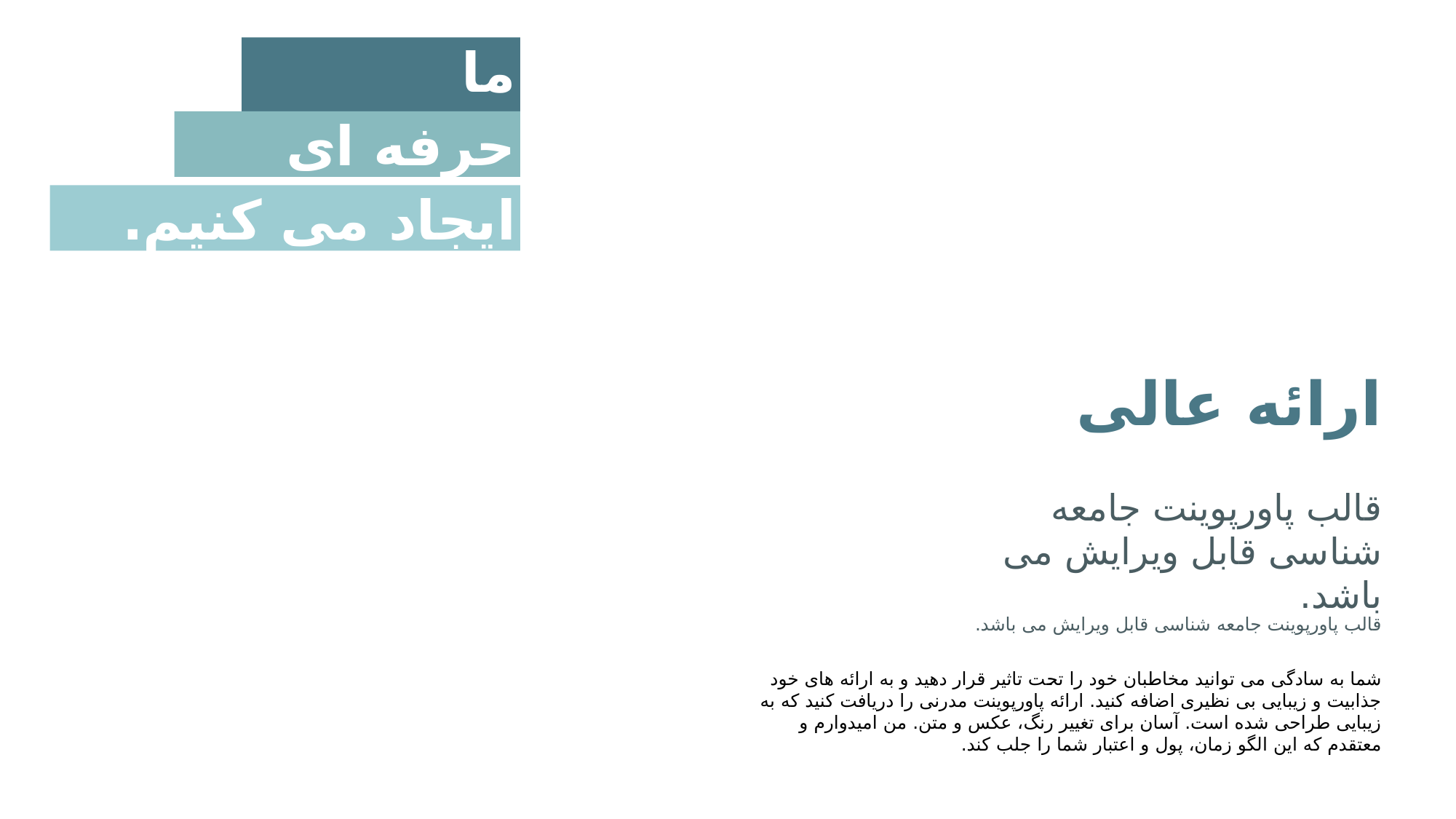

ما پاورپوینت
حرفه ای
ایجاد می کنیم.
ارائه عالی
قالب پاورپوینت جامعه شناسی قابل ویرایش می باشد.
قالب پاورپوینت جامعه شناسی قابل ویرایش می باشد.
شما به سادگی می توانید مخاطبان خود را تحت تاثیر قرار دهید و به ارائه های خود جذابیت و زیبایی بی نظیری اضافه کنید. ارائه پاورپوینت مدرنی را دریافت کنید که به زیبایی طراحی شده است. آسان برای تغییر رنگ، عکس و متن. من امیدوارم و معتقدم که این الگو زمان، پول و اعتبار شما را جلب کند.